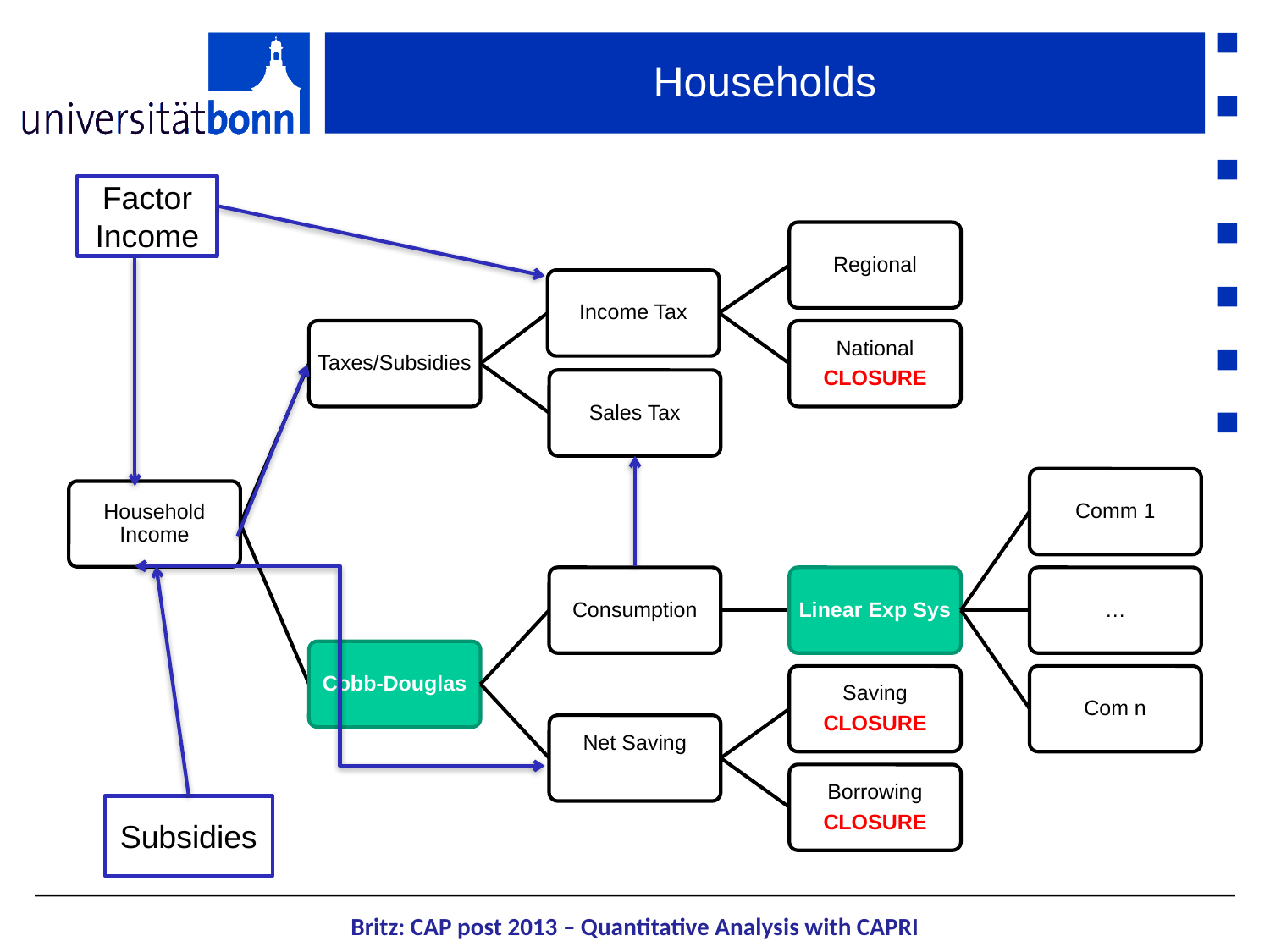

# Households
Factor Income
Household Income

Taxes/Subsidies

Income Tax

Regional

National
CLOSURE

Sales Tax

Cobb-Douglas

Consumption

Linear Exp Sys

Comm 1

…

Com n

Net Saving

Saving
CLOSURE

Borrowing
CLOSURE
Subsidies
Britz: CAP post 2013 – Quantitative Analysis with CAPRI